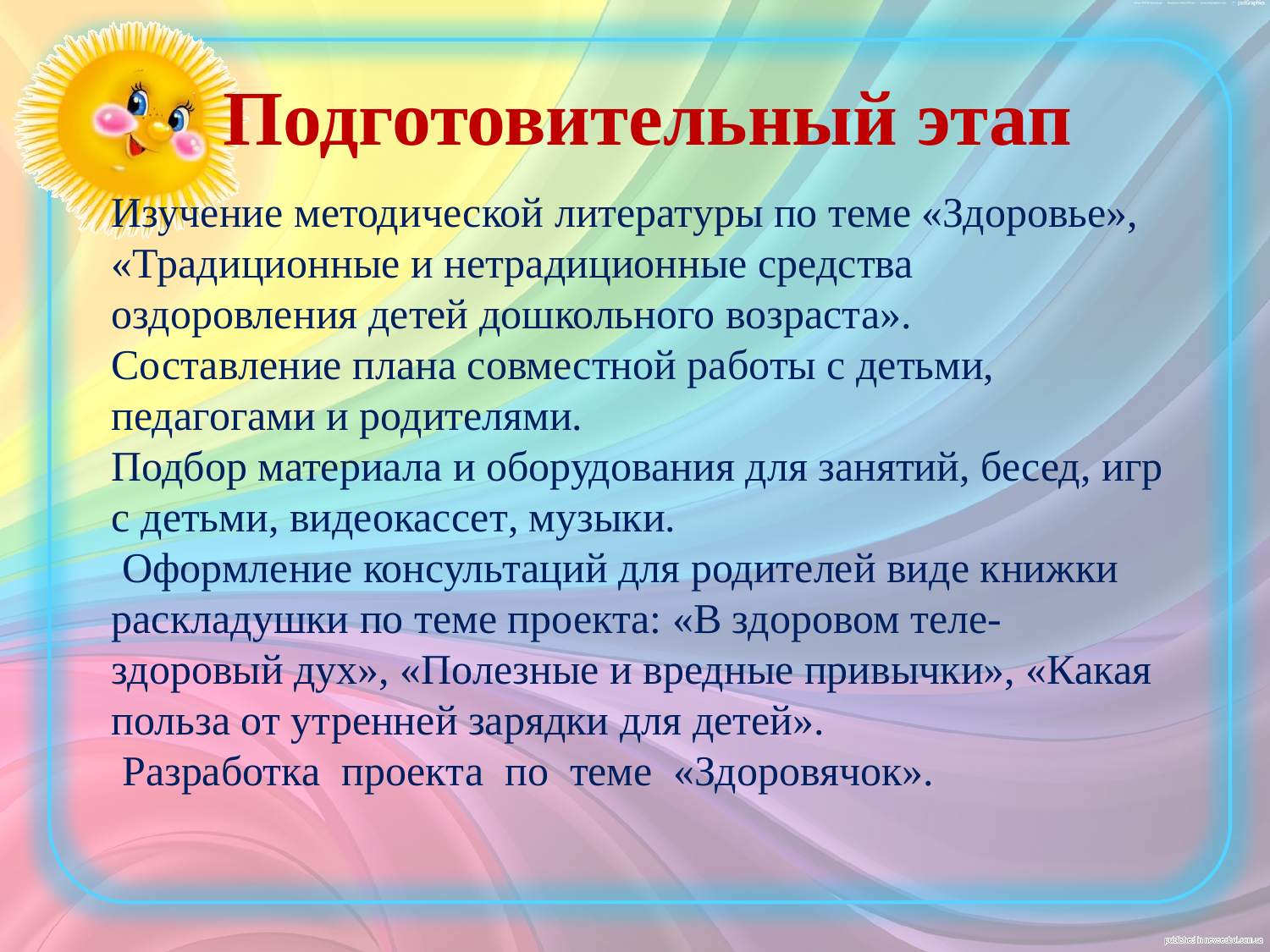

# Подготовительный этап
Изучение методической литературы по теме «Здоровье», «Традиционные и нетрадиционные средства оздоровления детей дошкольного возраста».
Составление плана совместной работы с детьми, педагогами и родителями.
Подбор материала и оборудования для занятий, бесед, игр с детьми, видеокассет, музыки.
 Оформление консультаций для родителей виде книжки раскладушки по теме проекта: «В здоровом теле- здоровый дух», «Полезные и вредные привычки», «Какая польза от утренней зарядки для детей».
 Разработка  проекта  по  теме  «Здоровячок».